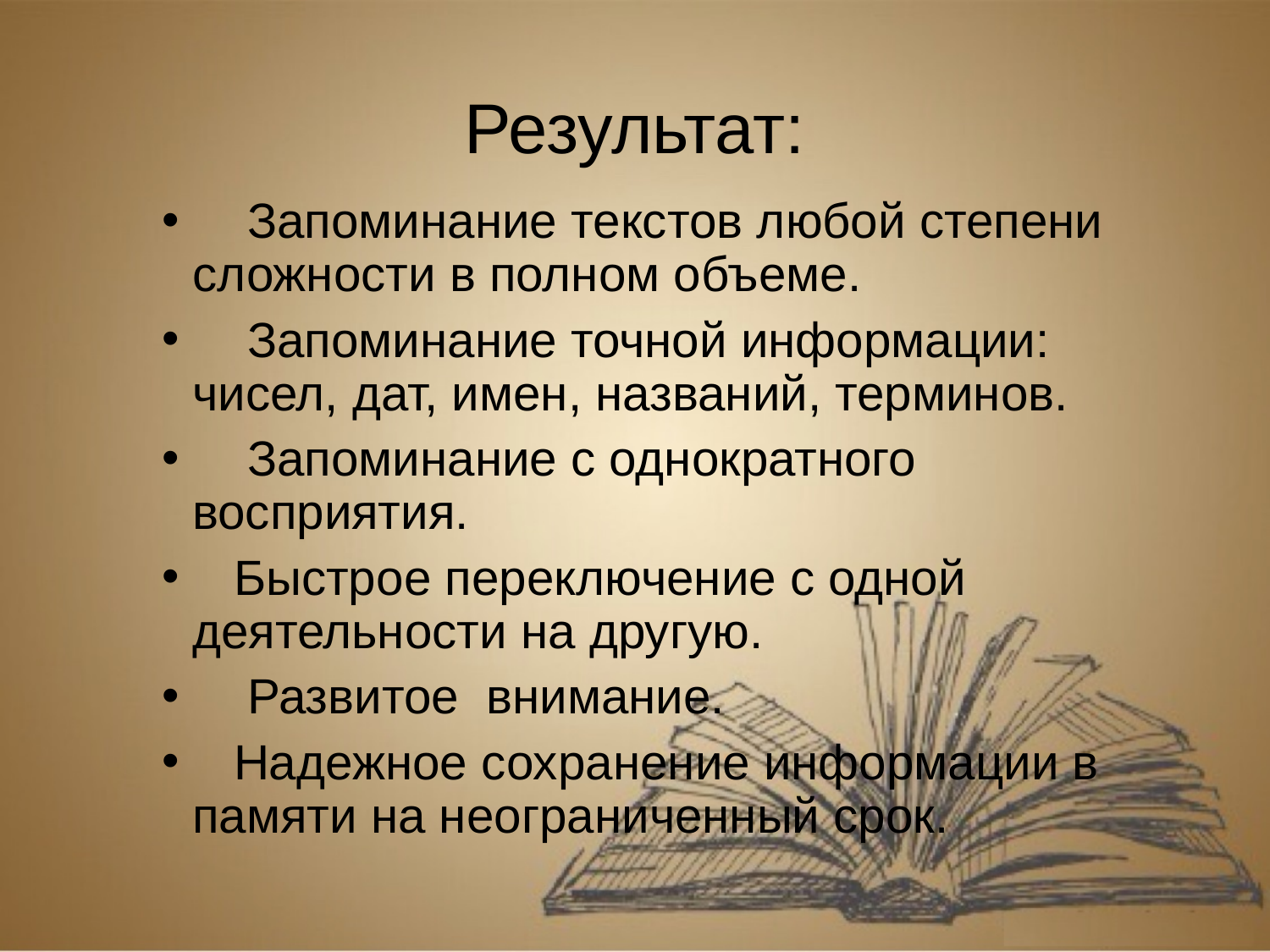

Результат:
    Запоминание текстов любой степени сложности в полном объеме.
    Запоминание точной информации: чисел, дат, имен, названий, терминов.
    Запоминание с однократного восприятия.
   Быстрое переключение с одной деятельности на другую.
    Развитое  внимание.
   Надежное сохранение информации в памяти на неограниченный срок.